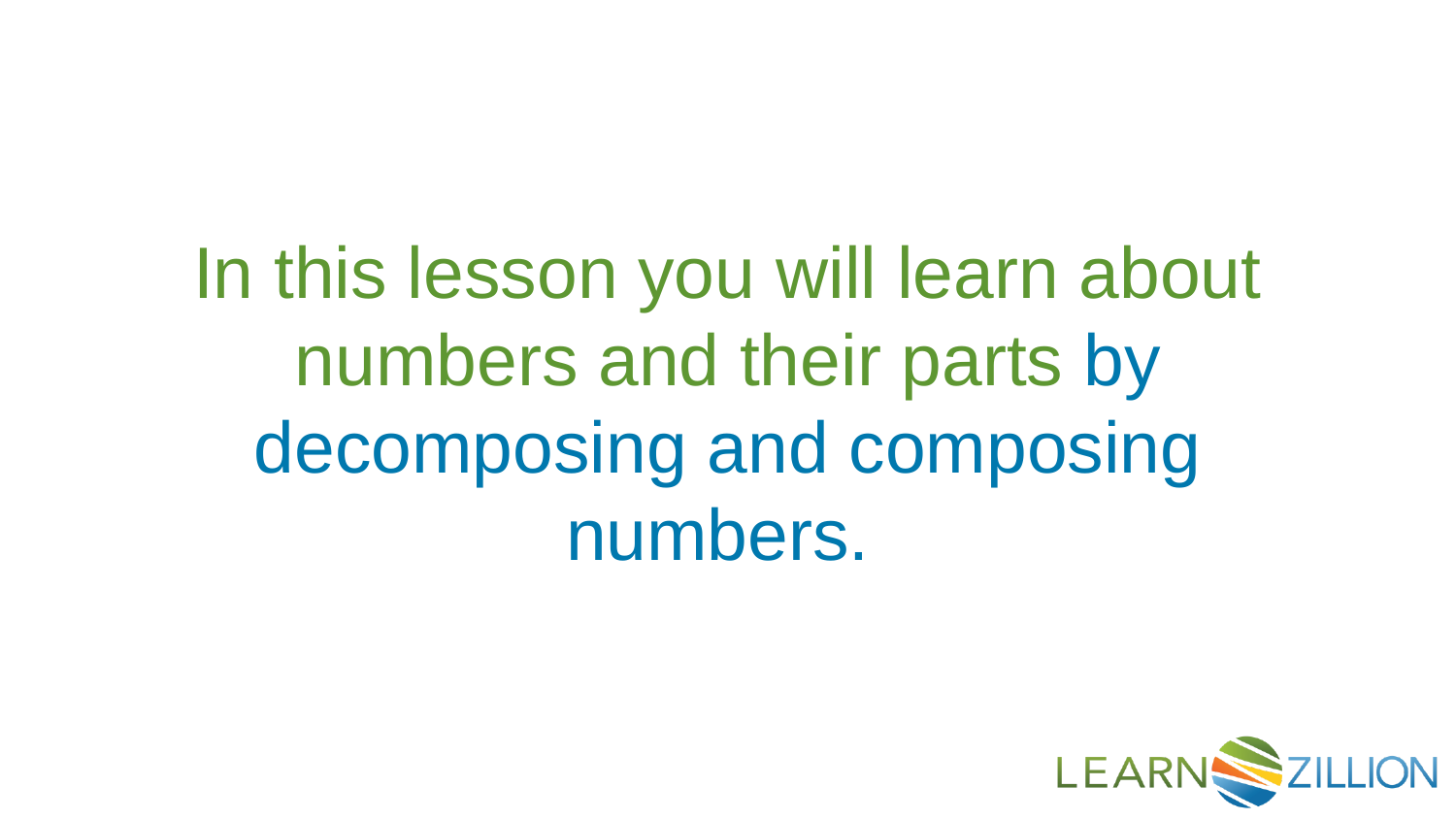

In this lesson you will learn about numbers and their parts by decomposing and composing numbers.